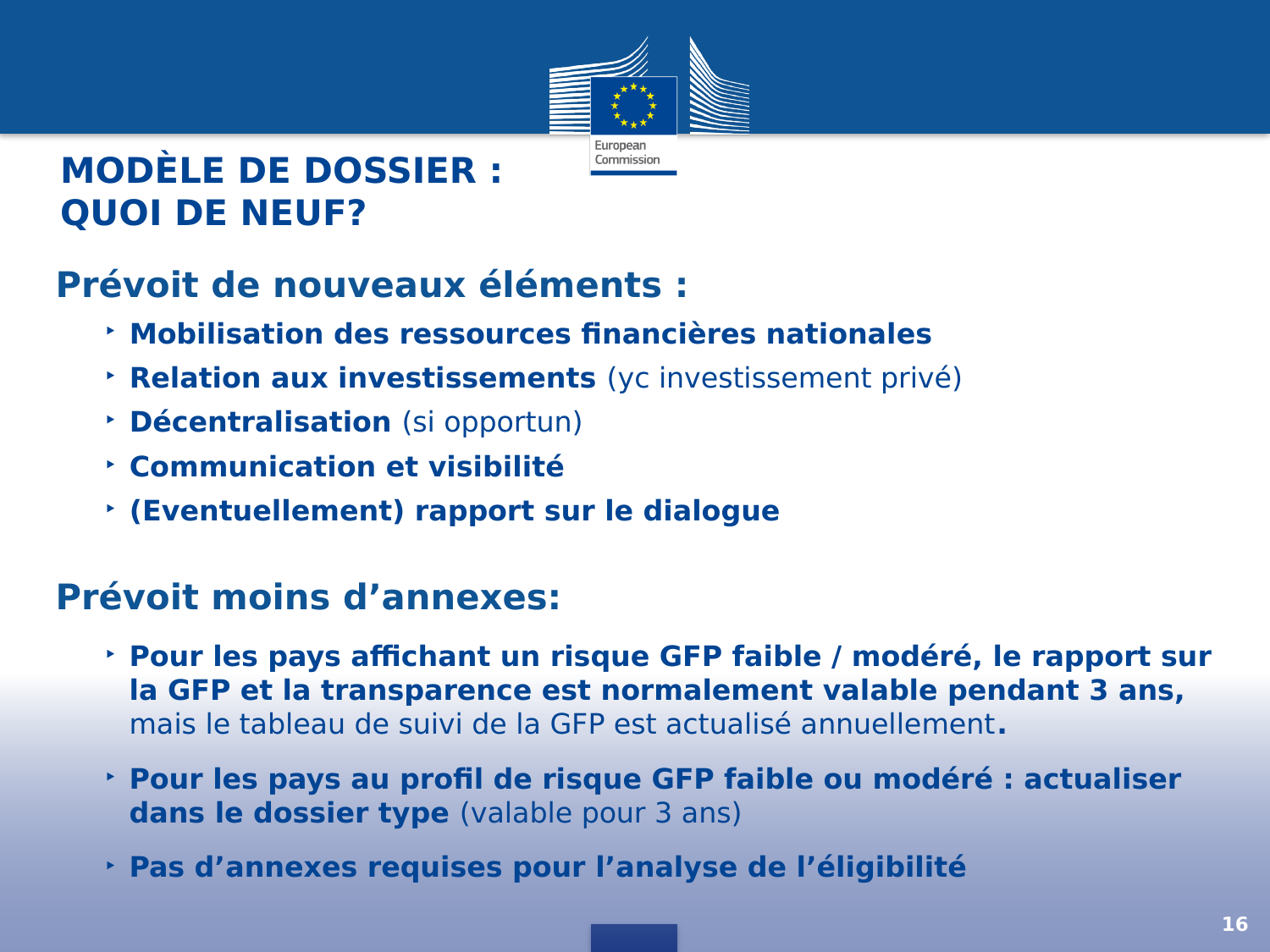

# Modèle de dossier : quoi de neuf?
Prévoit de nouveaux éléments :
Mobilisation des ressources financières nationales
Relation aux investissements (yc investissement privé)
Décentralisation (si opportun)
Communication et visibilité
(Eventuellement) rapport sur le dialogue
Prévoit moins d’annexes:
Pour les pays affichant un risque GFP faible / modéré, le rapport sur la GFP et la transparence est normalement valable pendant 3 ans, mais le tableau de suivi de la GFP est actualisé annuellement.
Pour les pays au profil de risque GFP faible ou modéré : actualiser dans le dossier type (valable pour 3 ans)
Pas d’annexes requises pour l’analyse de l’éligibilité

16